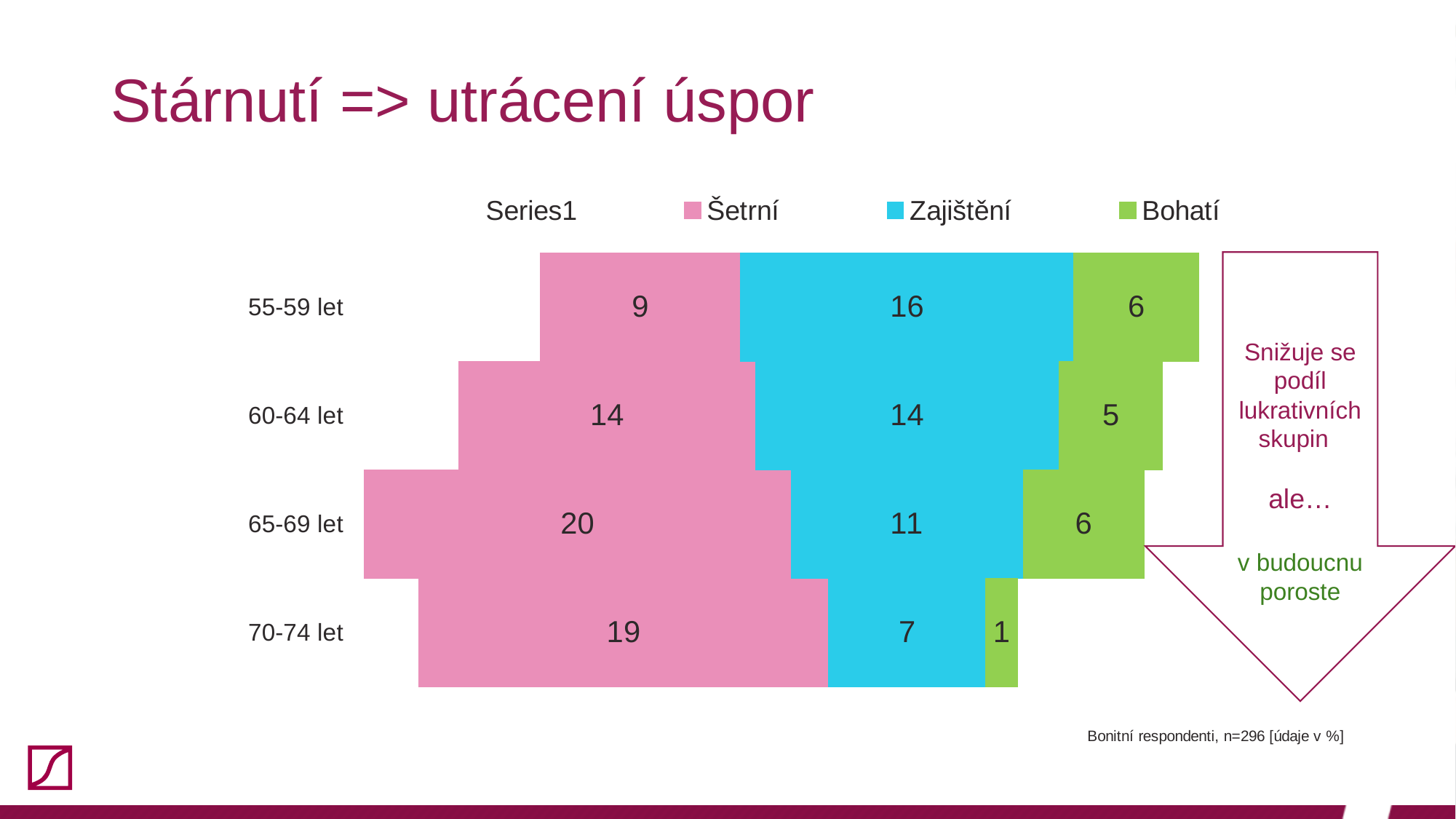

# Stárnutí => utrácení úspor

### Chart

| Category |  | Šetrní | Zajištění | Bohatí |
|---|---|---|---|---|
| 55-59 let | 8.745098039215684 | 9.411764705882353 | 15.686274509803923 | 5.882352941176469 |
| 60-64 let | 4.919860627177702 | 13.937282229965156 | 14.285714285714286 | 4.8780487804878065 |
| 65-69 let | 0.45414847161572247 | 20.08733624454148 | 10.917030567685591 | 5.676855895196507 |
| 70-74 let | 3.0370370370370376 | 19.25925925925926 | 7.4074074074074066 | 1.4814814814814816 |

Snižuje se podíl lukrativních skupin

ale…

v budoucnu poroste